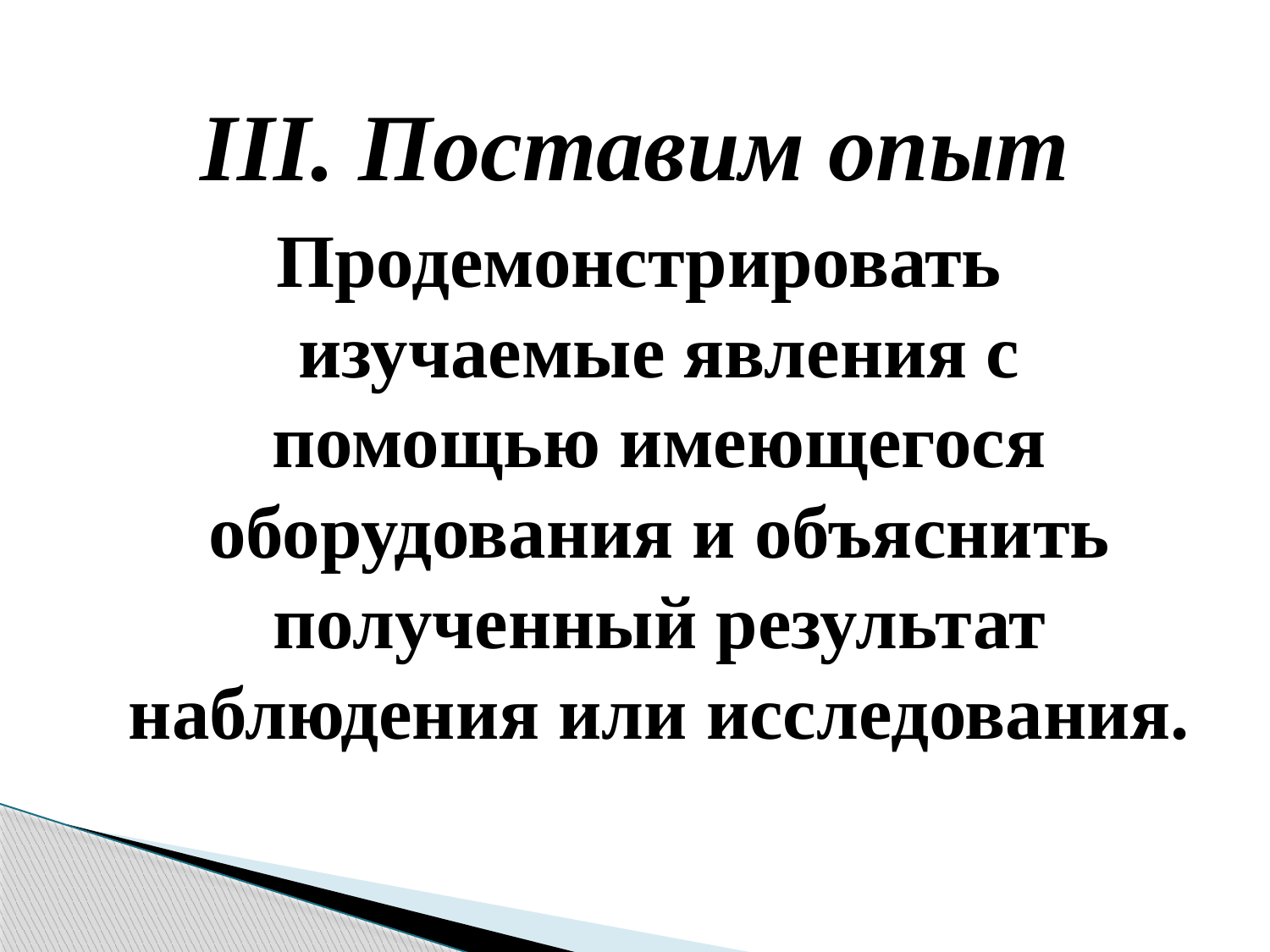

# III. Поставим опыт
 Продемонстрировать  изучаемые явления с помощью имеющегося оборудования и объяснить полученный результат наблюдения или исследования.